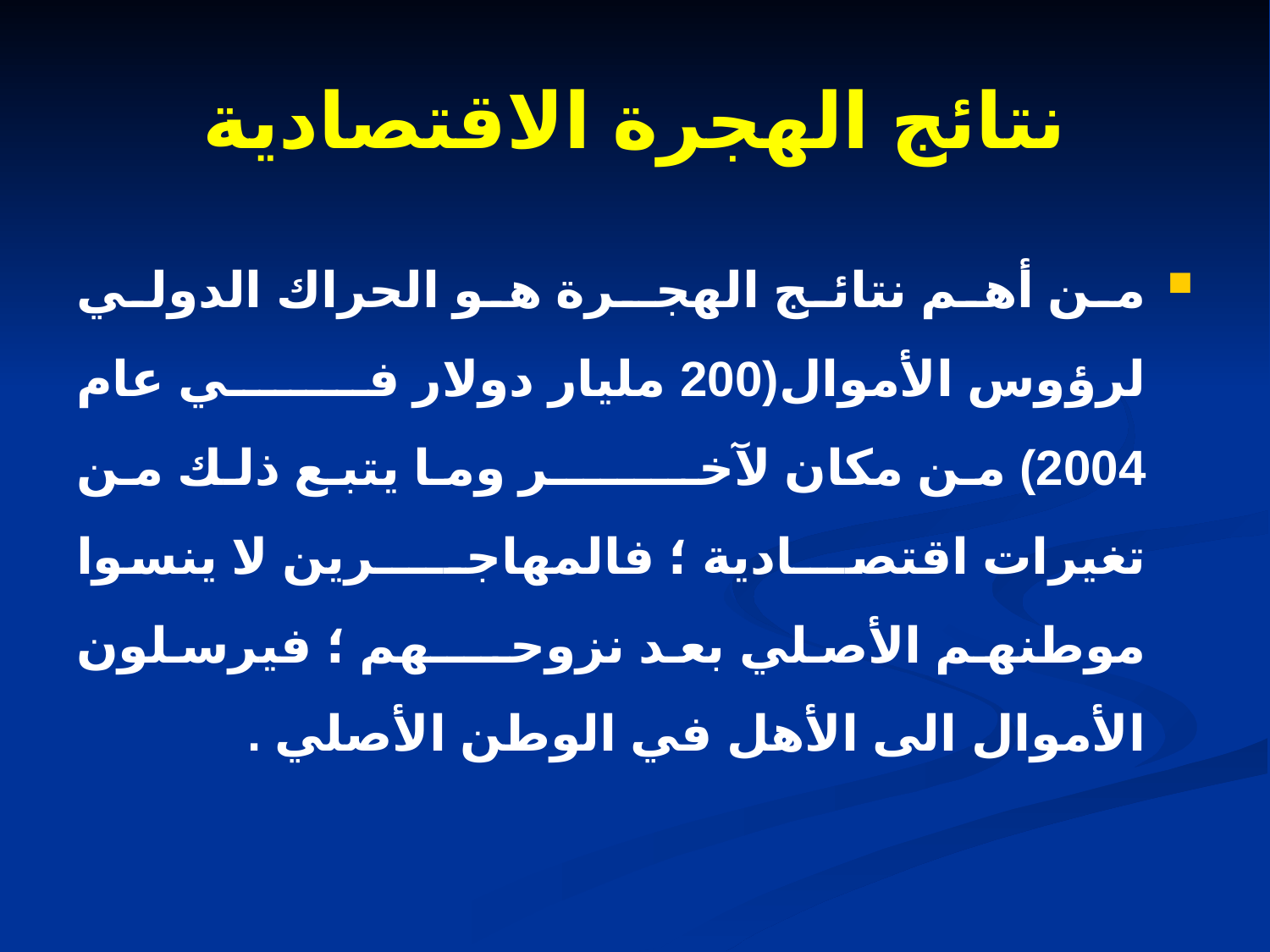

# نتائج الهجرة الاقتصادية
من أهم نتائج الهجـرة هو الحراك الدولي لرؤوس الأموال(200 مليار دولار في عام 2004) من مكان لآخــــــــر وما يتبع ذلك من تغيرات اقتصـــادية ؛ فالمهاجـــــرين لا ينسوا موطنهم الأصلي بعد نزوحــــهم ؛ فيرسلون الأموال الى الأهل في الوطن الأصلي .